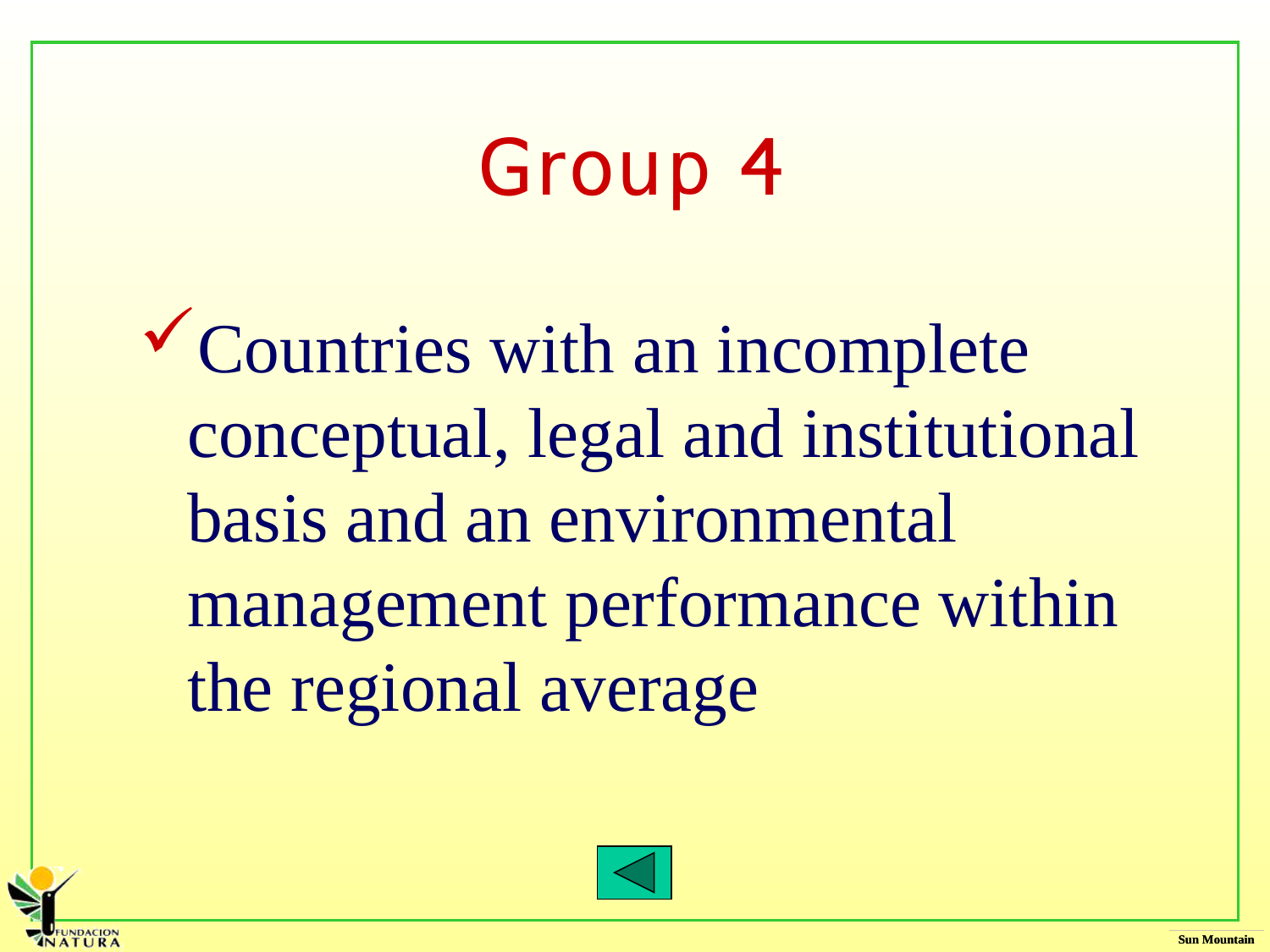

Group 4
Countries with an incomplete conceptual, legal and institutional basis and an environmental management performance within the regional average